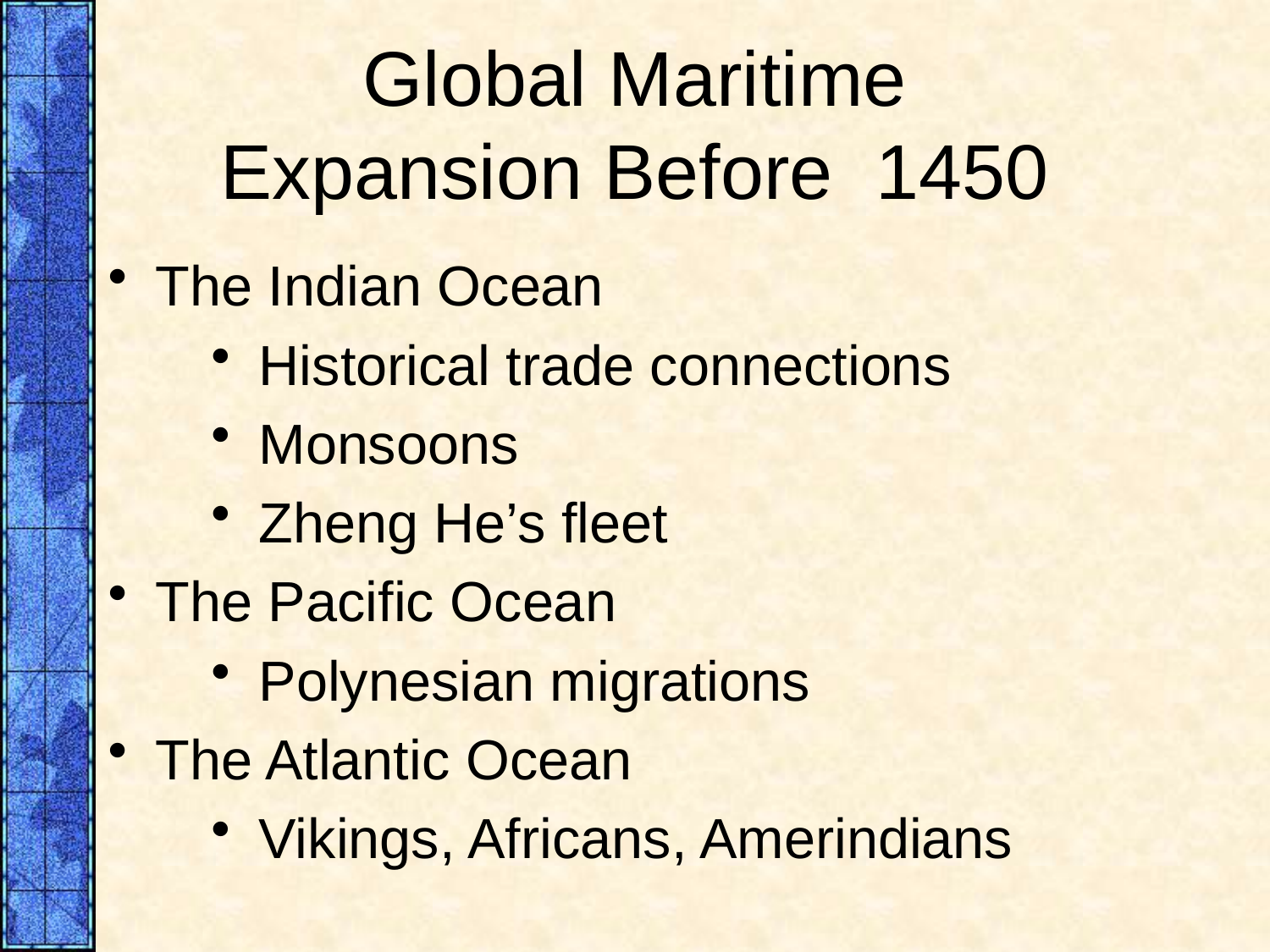

# Global Maritime Expansion Before  1450
The Indian Ocean
Historical trade connections
Monsoons
Zheng He’s fleet
The Pacific Ocean
Polynesian migrations
The Atlantic Ocean
Vikings, Africans, Amerindians